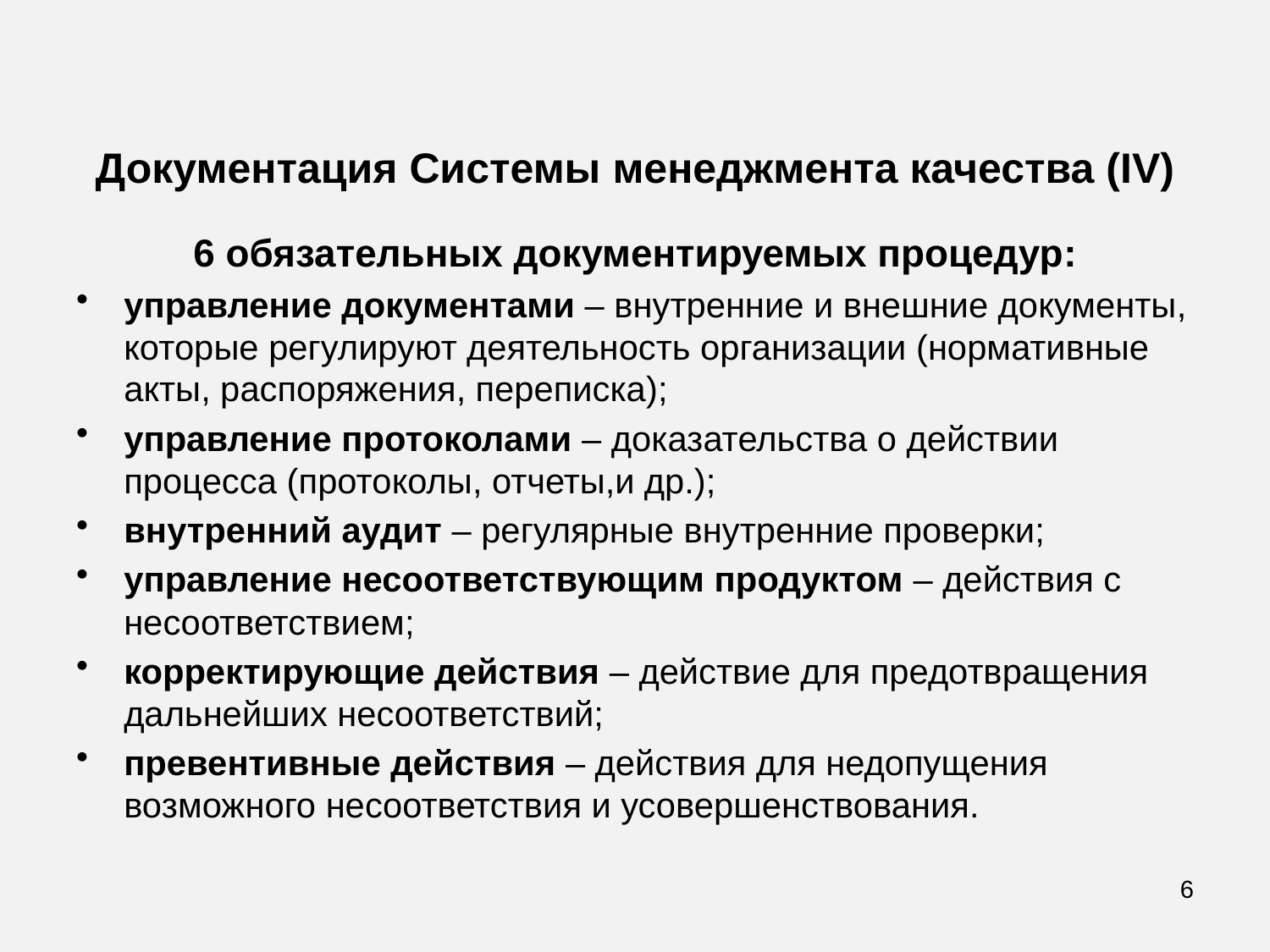

# Документация Системы менеджмента качества (IV)
6 обязательных документируемых процедур:
управление документами – внутренние и внешние документы, которые регулируют деятельность организации (нормативные акты, распоряжения, переписка);
управление протоколами – доказательства о действии процесса (протоколы, отчеты,и др.);
внутренний аудит – регулярные внутренние проверки;
управление несоответствующим продуктом – действия с несоответствием;
корректирующие действия – действие для предотвращения дальнейших несоответствий;
превентивные действия – действия для недопущения возможного несоответствия и усовершенствования.

6